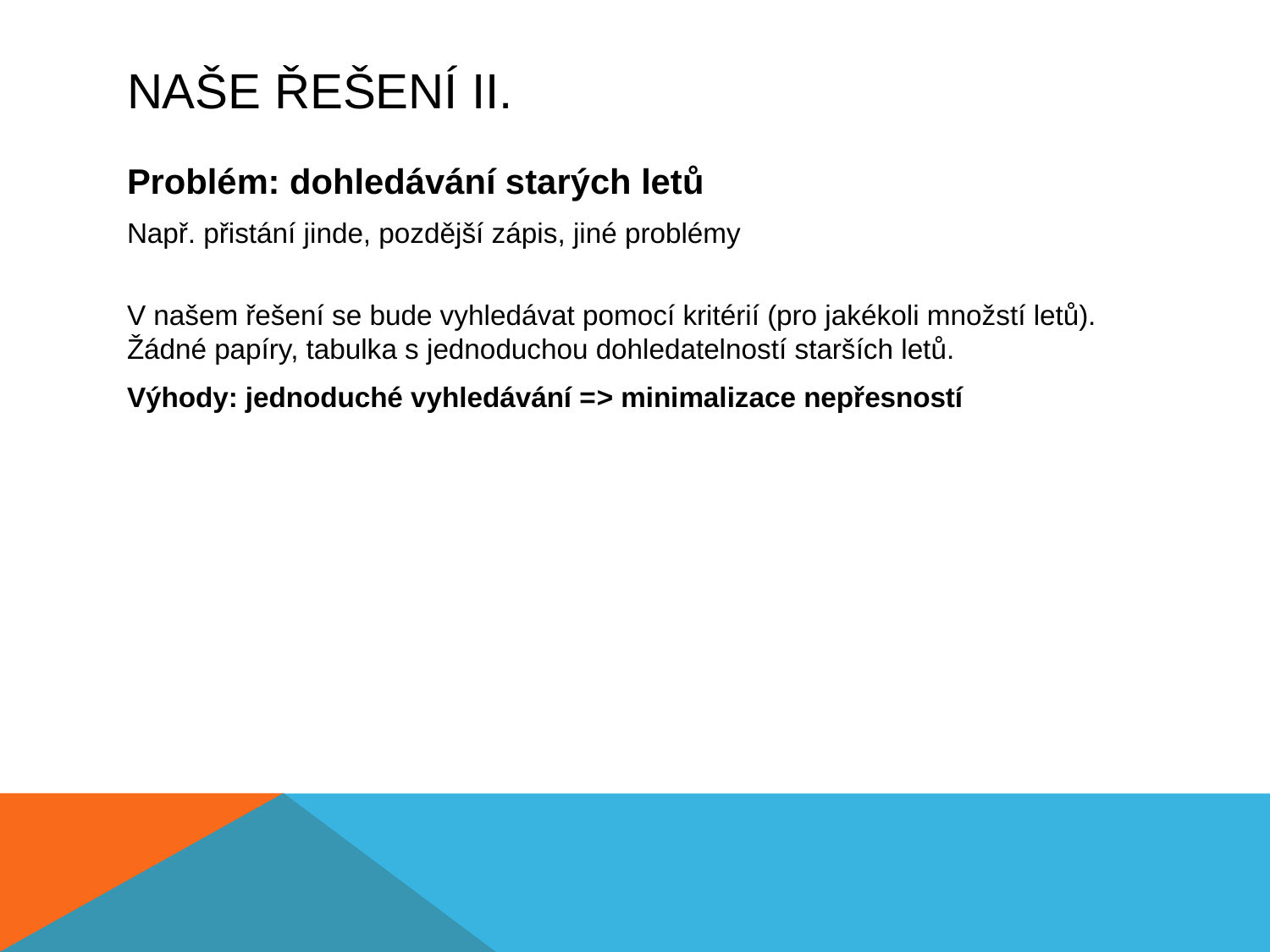

# Naše řešení II.
Problém: dohledávání starých letů
Např. přistání jinde, pozdější zápis, jiné problémy

V našem řešení se bude vyhledávat pomocí kritérií (pro jakékoli množstí letů).
Žádné papíry, tabulka s jednoduchou dohledatelností starších letů.
Výhody: jednoduché vyhledávání => minimalizace nepřesností